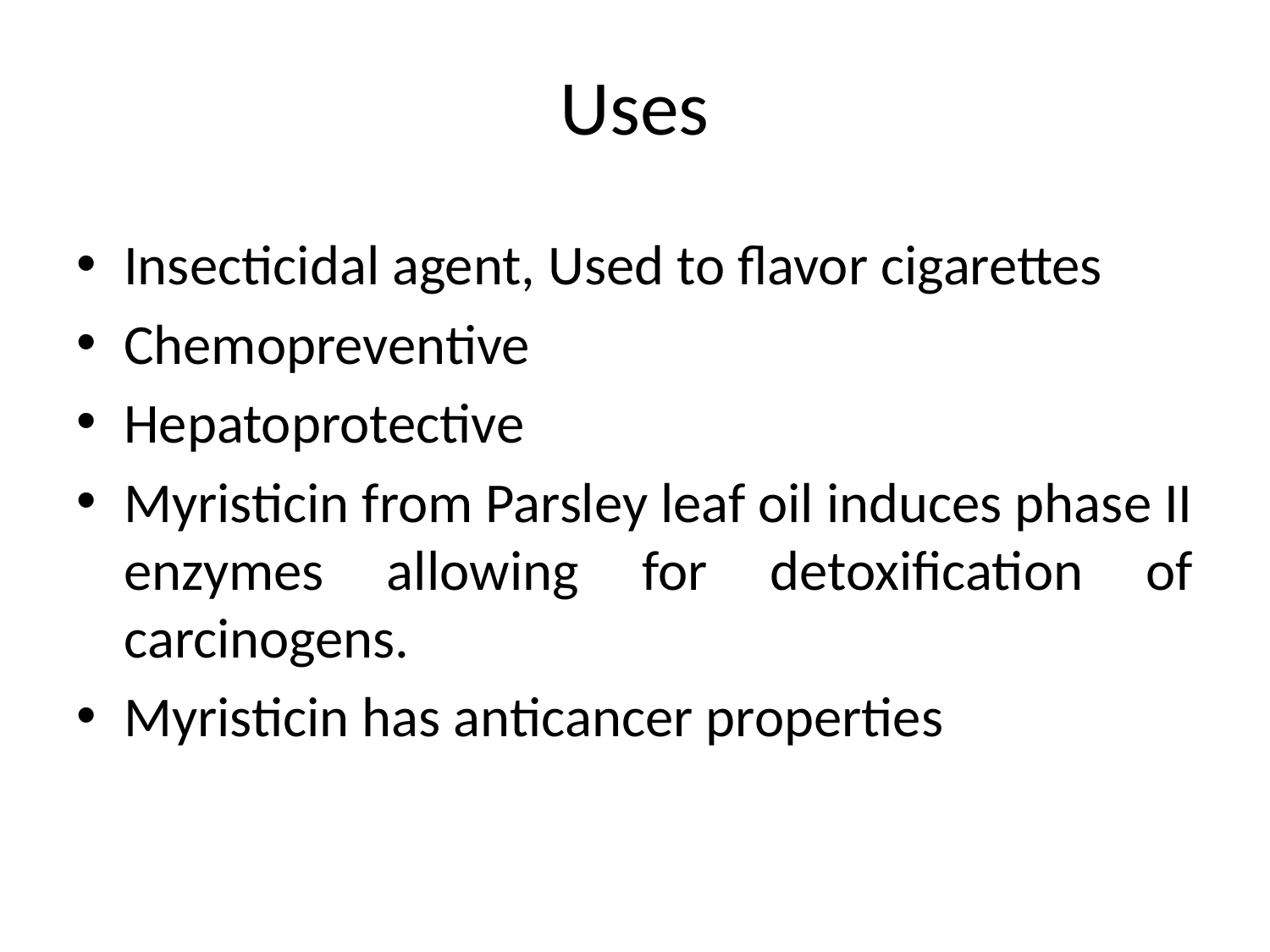

# Uses
Insecticidal agent, Used to flavor cigarettes
Chemopreventive
Hepatoprotective
Myristicin from Parsley leaf oil induces phase II enzymes allowing for detoxification of carcinogens.
Myristicin has anticancer properties